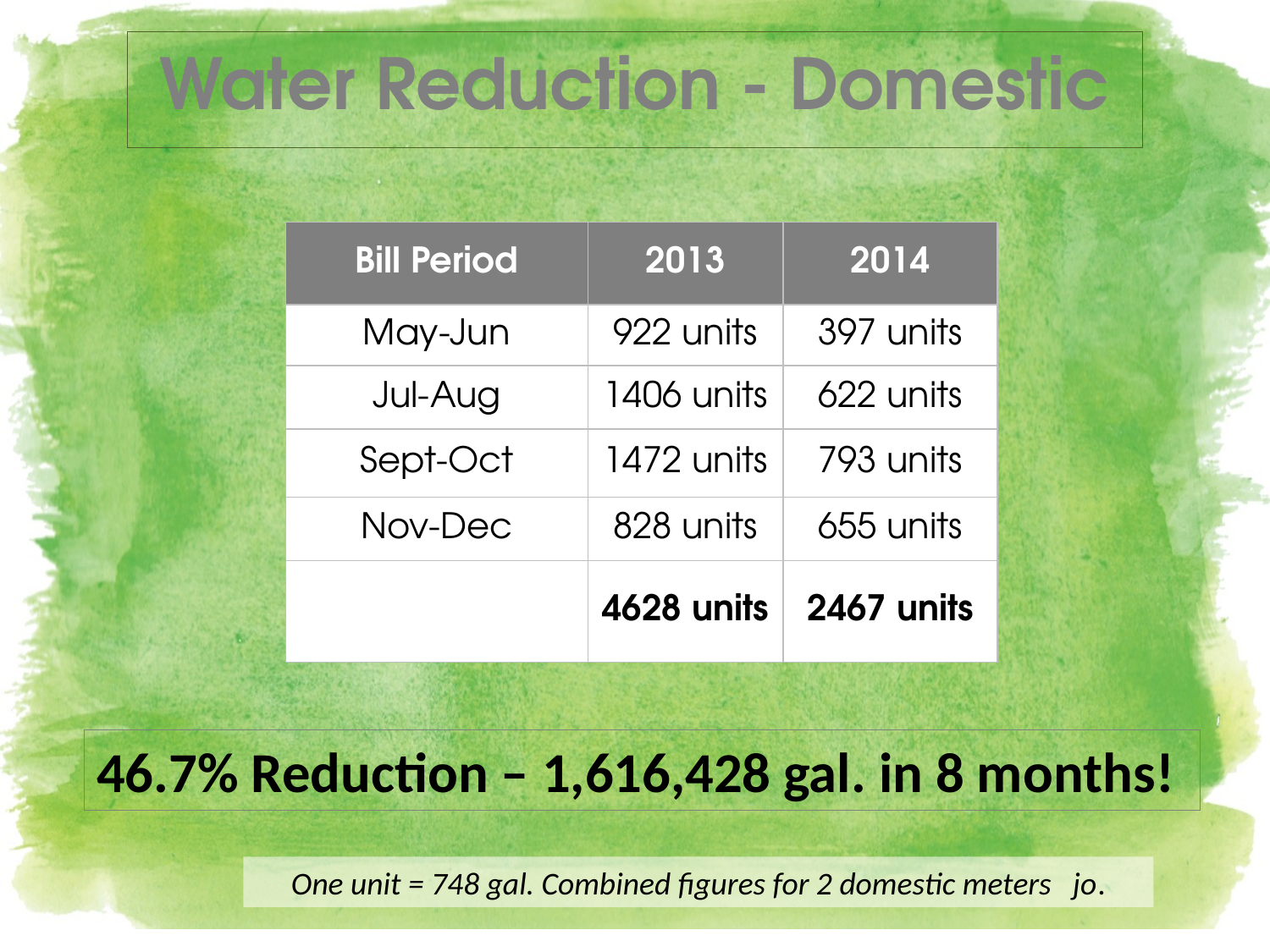

# Water Reduction - Domestic
| Bill Period | 2013 | 2014 |
| --- | --- | --- |
| May-Jun | 922 units | 397 units |
| Jul-Aug | 1406 units | 622 units |
| Sept-Oct | 1472 units | 793 units |
| Nov-Dec | 828 units | 655 units |
|  | 4628 units | 2467 units |
46.7% Reduction – 1,616,428 gal. in 8 months!
One unit = 748 gal. Combined figures for 2 domestic meters   jo.